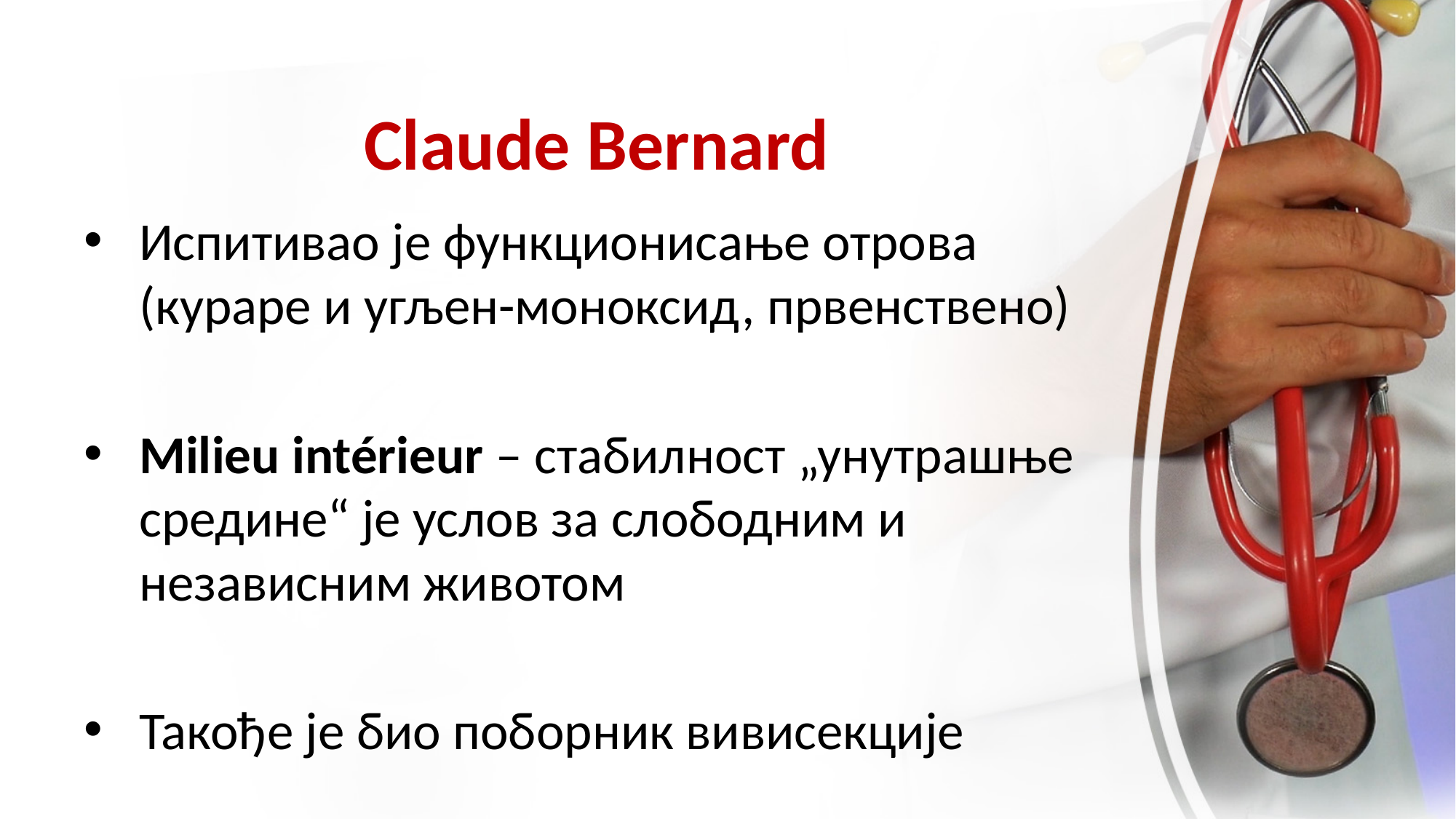

# Claude Bernard
Испитивао је функционисање отрова (кураре и угљен-моноксид, првенствено)

Milieu intérieur – стабилност „унутрашње средине“ је услов за слободним и независним животом

Такође је био поборник вивисекције